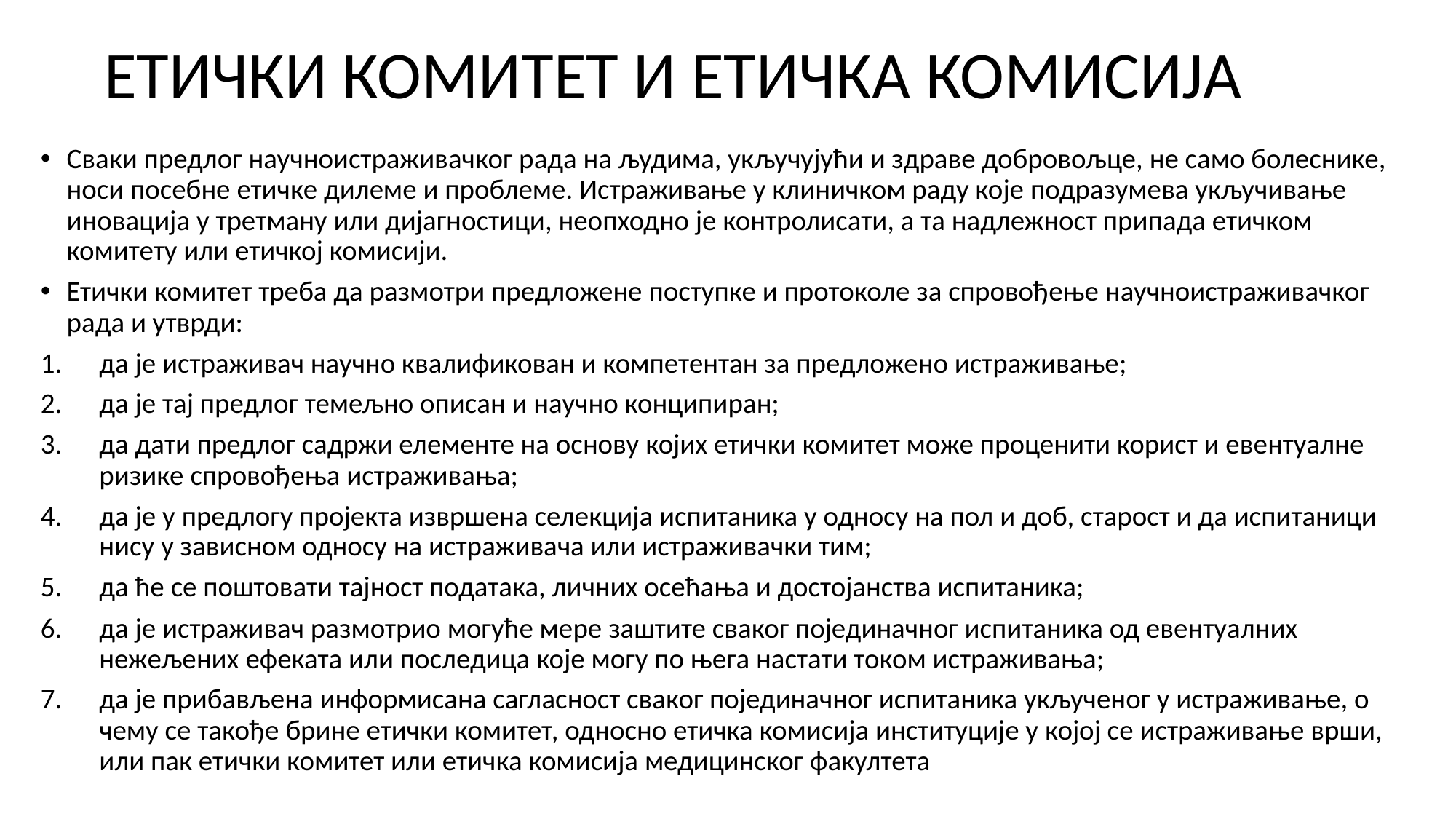

# ЕТИЧКИ КОМИТЕТ И ЕТИЧКА КОМИСИЈА
Сваки предлог научноистраживачког рада на људима, укључујући и здраве добровољце, не само болеснике, носи посебне етичке дилеме и проблеме. Истраживање у клиничком раду које подразумева укључивање иновација у третману или дијагностици, неопходно је контролисати, а та надлежност припада етичком комитету или етичкој комисији.
Етички комитет треба да размотри предложене поступке и протоколе за спровођење научноистраживачког рада и утврди:
да је истраживач научно квалификован и компетентан за предложено истраживање;
да је тај предлог темељно описан и научно конципиран;
да дати предлог садржи елементе на основу којих етички комитет може проценити корист и евентуалне ризике спровођења истраживања;
да је у предлогу пројекта извршена селекција испитаника у односу на пол и доб, старост и да испитаници нису у зависном односу на истраживача или истраживачки тим;
да ће се поштовати тајност података, личних осећања и достојанства испитаника;
да је истраживач размотрио могуће мере заштите сваког појединачног испитаника од евентуалних нежељених ефеката или последица које могу по њега настати током истраживања;
да је прибављена информисана сагласност сваког појединачног испитаника укљученог у истраживање, о чему се такође брине етички комитет, односно етичка комисија институције у којој се истраживање врши, или пак етички комитет или етичка комисија медицинског факултета